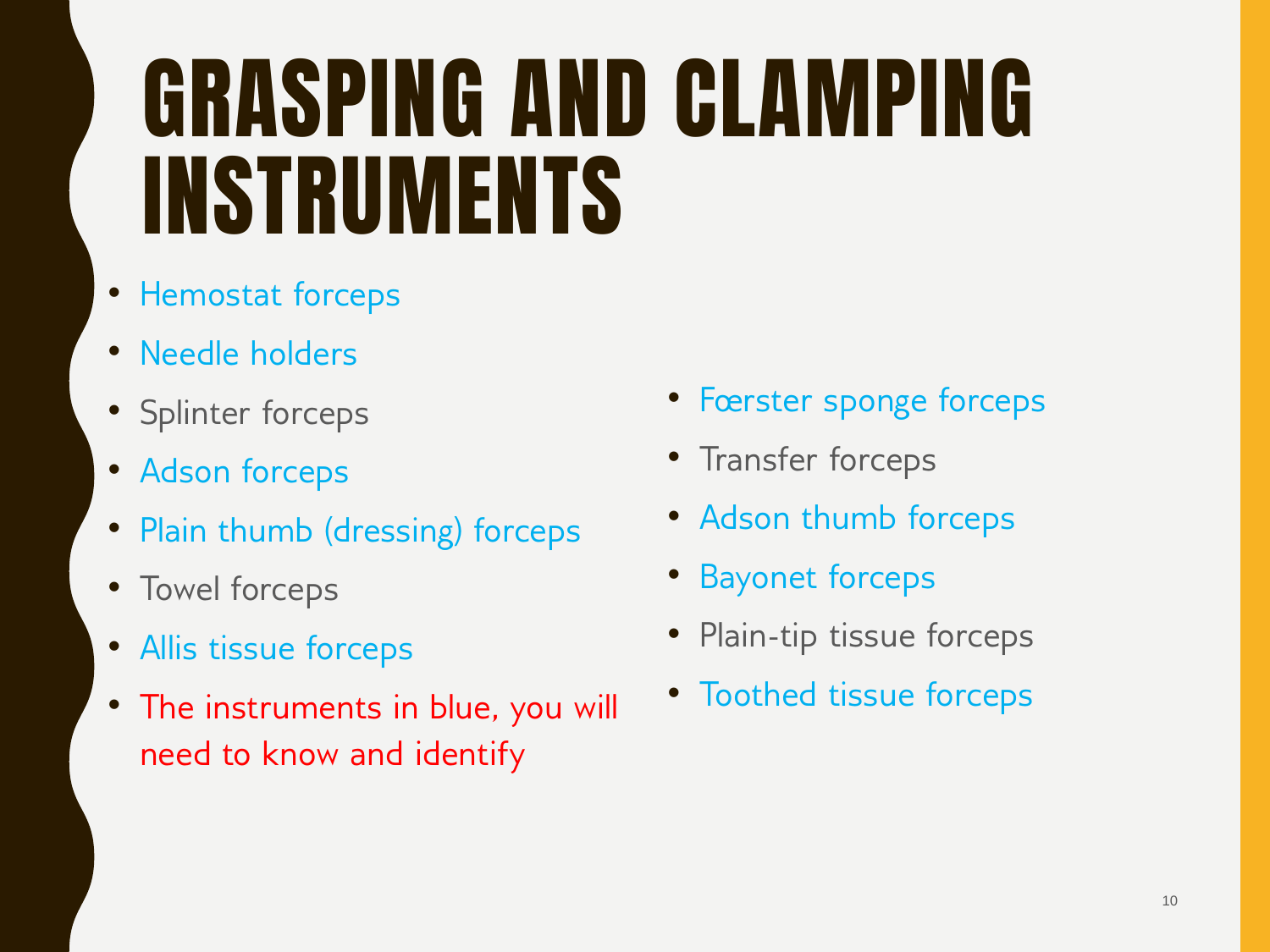

# Grasping and Clamping Instruments
Hemostat forceps
Needle holders
Splinter forceps
Adson forceps
Plain thumb (dressing) forceps
Towel forceps
Allis tissue forceps
The instruments in blue, you will need to know and identify

Foerster sponge forceps
Transfer forceps
Adson thumb forceps
Bayonet forceps
Plain-tip tissue forceps
Toothed tissue forceps
 10